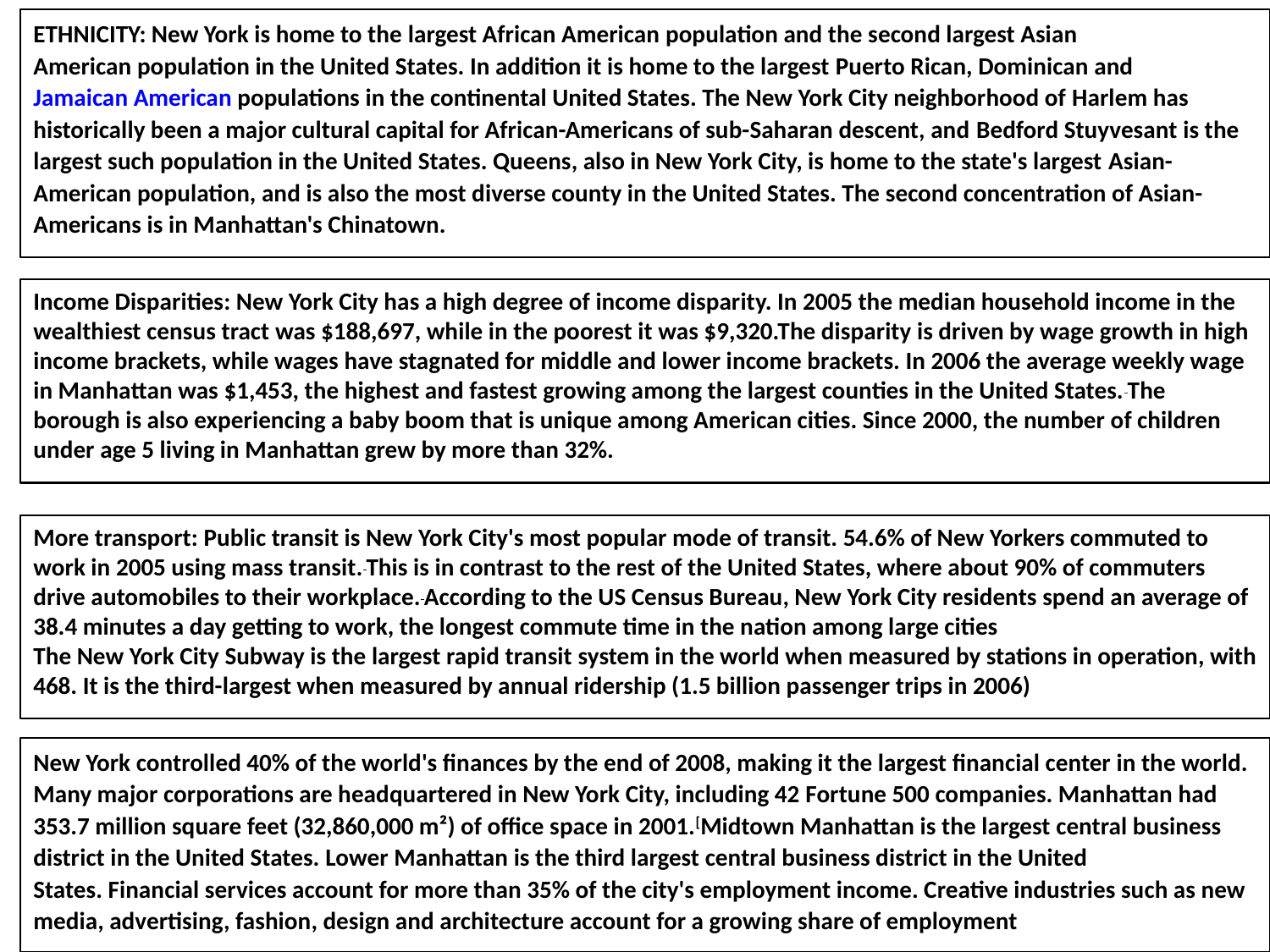

ETHNICITY: New York is home to the largest African American population and the second largest Asian American population in the United States. In addition it is home to the largest Puerto Rican, Dominican and Jamaican American populations in the continental United States. The New York City neighborhood of Harlem has historically been a major cultural capital for African-Americans of sub-Saharan descent, and Bedford Stuyvesant is the largest such population in the United States. Queens, also in New York City, is home to the state's largest Asian-American population, and is also the most diverse county in the United States. The second concentration of Asian-Americans is in Manhattan's Chinatown.

Income Disparities: New York City has a high degree of income disparity. In 2005 the median household income in the wealthiest census tract was $188,697, while in the poorest it was $9,320.The disparity is driven by wage growth in high income brackets, while wages have stagnated for middle and lower income brackets. In 2006 the average weekly wage in Manhattan was $1,453, the highest and fastest growing among the largest counties in the United States. The borough is also experiencing a baby boom that is unique among American cities. Since 2000, the number of children under age 5 living in Manhattan grew by more than 32%.

More transport: Public transit is New York City's most popular mode of transit. 54.6% of New Yorkers commuted to work in 2005 using mass transit. This is in contrast to the rest of the United States, where about 90% of commuters drive automobiles to their workplace. According to the US Census Bureau, New York City residents spend an average of 38.4 minutes a day getting to work, the longest commute time in the nation among large cities
The New York City Subway is the largest rapid transit system in the world when measured by stations in operation, with 468. It is the third-largest when measured by annual ridership (1.5 billion passenger trips in 2006)

New York controlled 40% of the world's finances by the end of 2008, making it the largest financial center in the world. Many major corporations are headquartered in New York City, including 42 Fortune 500 companies. Manhattan had 353.7 million square feet (32,860,000 m²) of office space in 2001.[Midtown Manhattan is the largest central business district in the United States. Lower Manhattan is the third largest central business district in the United States. Financial services account for more than 35% of the city's employment income. Creative industries such as new media, advertising, fashion, design and architecture account for a growing share of employment